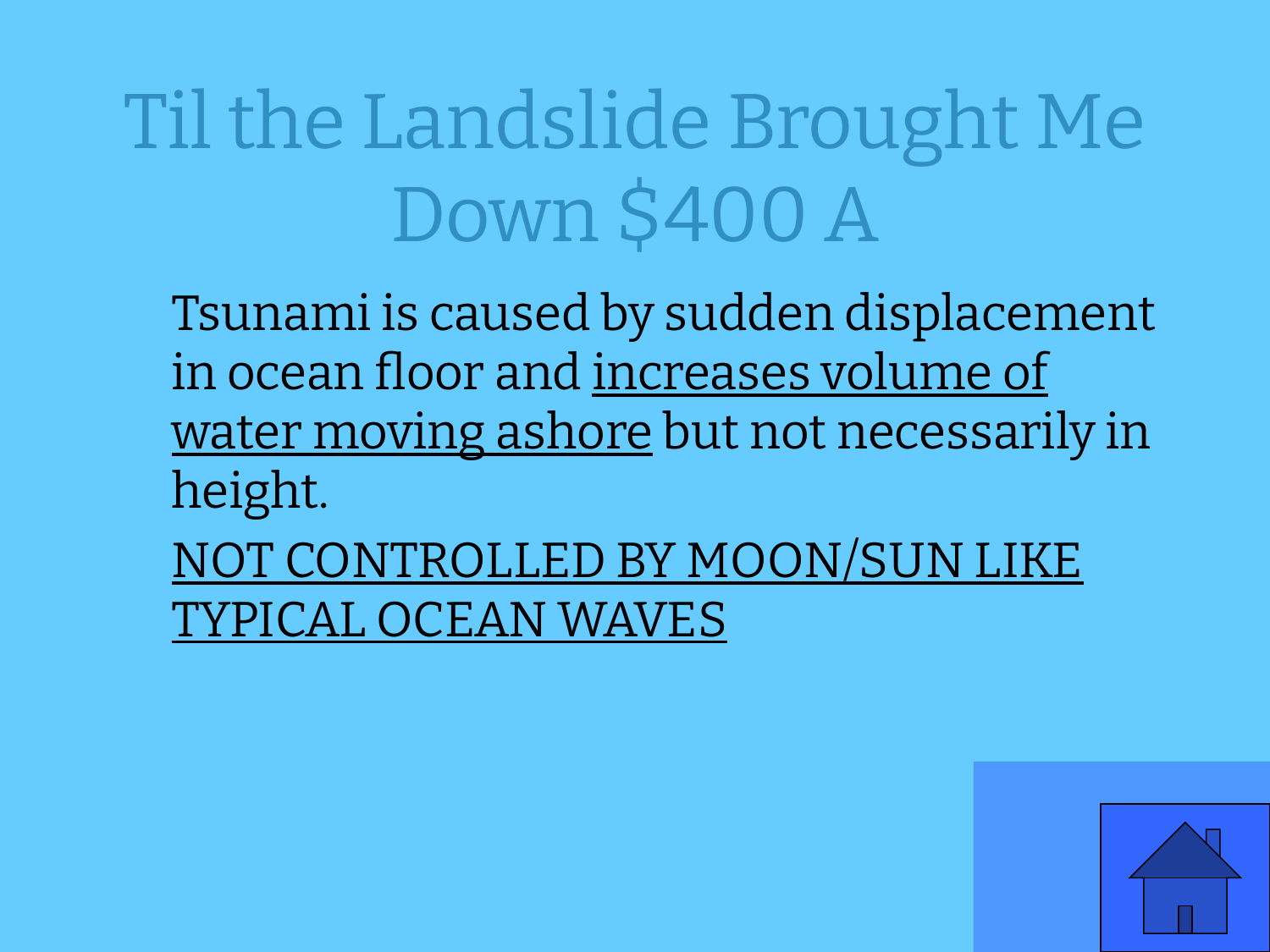

# Til the Landslide Brought Me Down $400 A
Tsunami is caused by sudden displacement in ocean floor and increases volume of water moving ashore but not necessarily in height.
NOT CONTROLLED BY MOON/SUN LIKE TYPICAL OCEAN WAVES